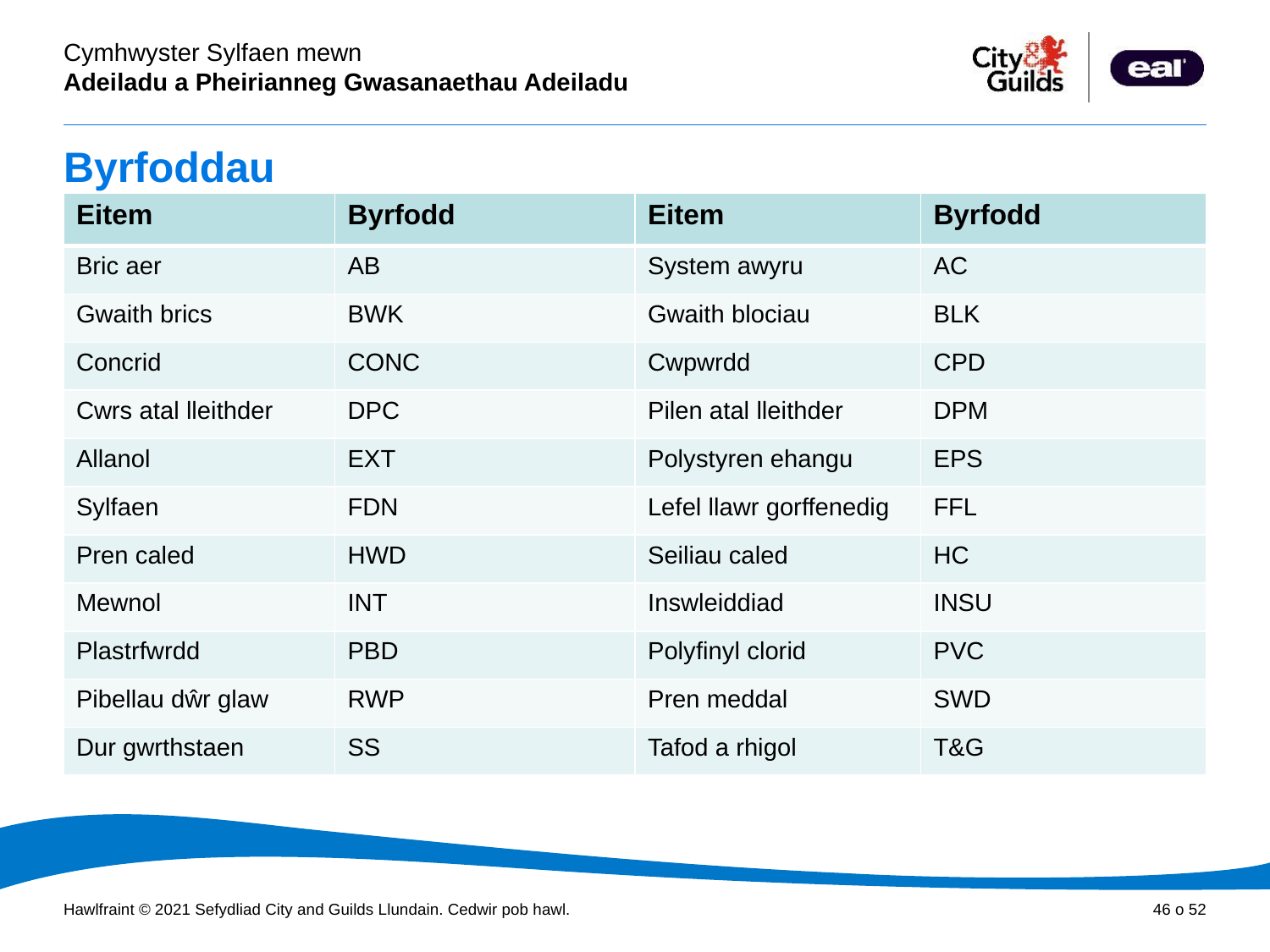

# Byrfoddau
| Eitem | Byrfodd | Eitem | Byrfodd |
| --- | --- | --- | --- |
| Bric aer | AB | System awyru | AC |
| Gwaith brics | BWK | Gwaith blociau | BLK |
| Concrid | CONC | Cwpwrdd | CPD |
| Cwrs atal lleithder | DPC | Pilen atal lleithder | DPM |
| Allanol | EXT | Polystyren ehangu | EPS |
| Sylfaen | FDN | Lefel llawr gorffenedig | FFL |
| Pren caled | HWD | Seiliau caled | HC |
| Mewnol | INT | Inswleiddiad | INSU |
| Plastrfwrdd | PBD | Polyfinyl clorid | PVC |
| Pibellau dŵr glaw | RWP | Pren meddal | SWD |
| Dur gwrthstaen | SS | Tafod a rhigol | T&G |